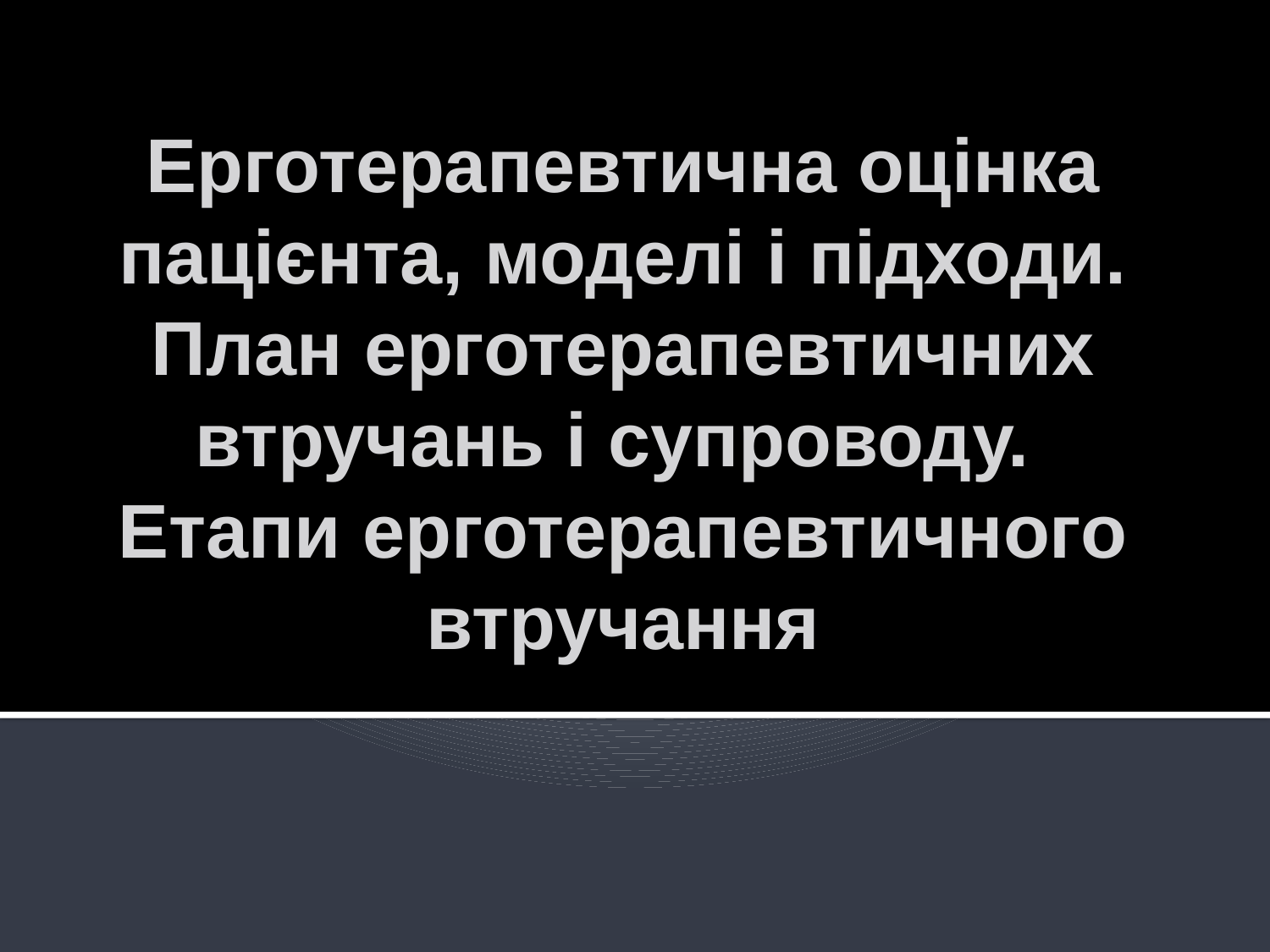

# Ерготерапевтична оцінка пацієнта, моделі і підходи. План ерготерапевтичних втручань і супроводу. Етапи ерготерапевтичного втручання